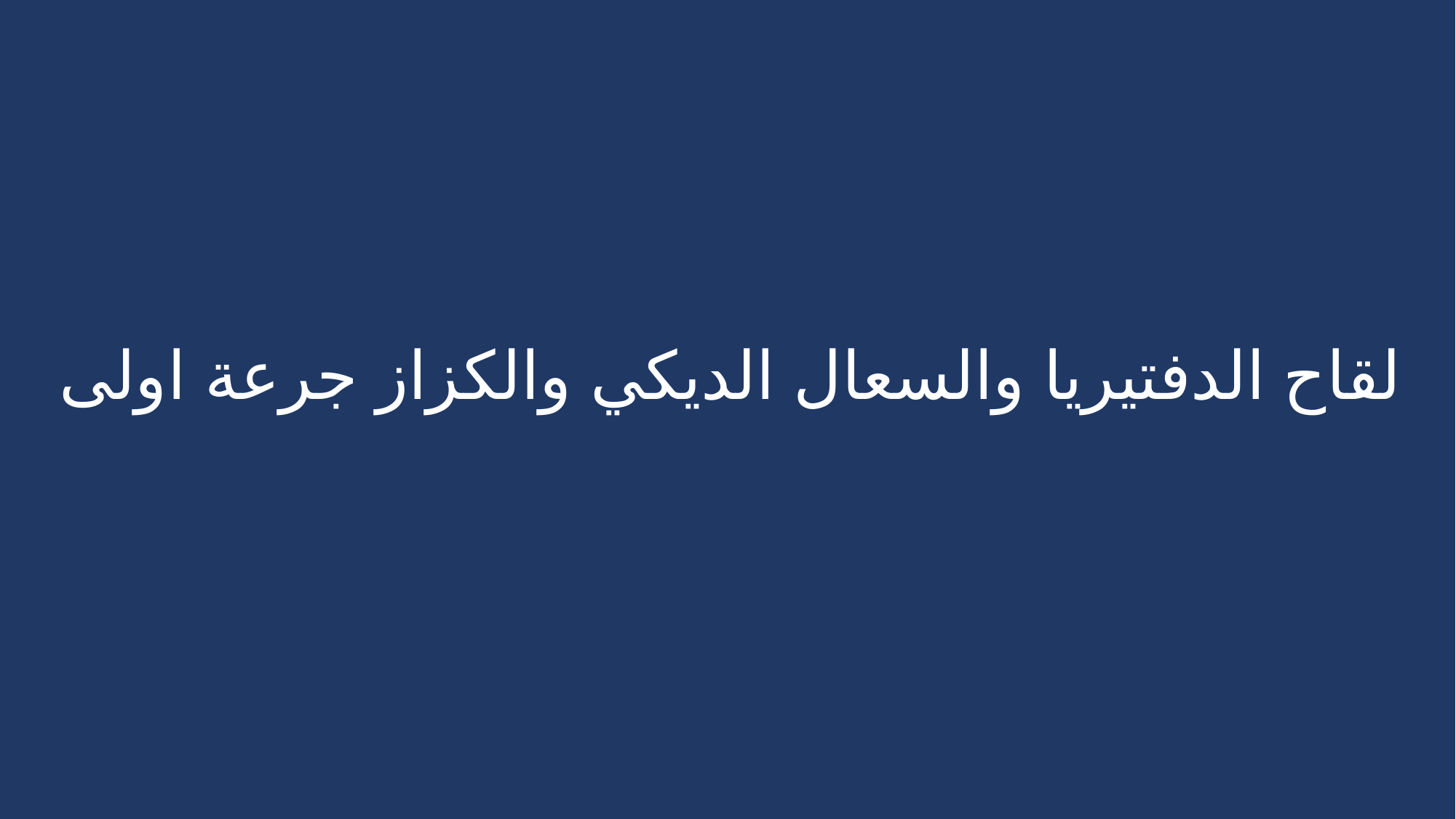

# لقاح الدفتيريا والسعال الديكي والكزاز جرعة اولى